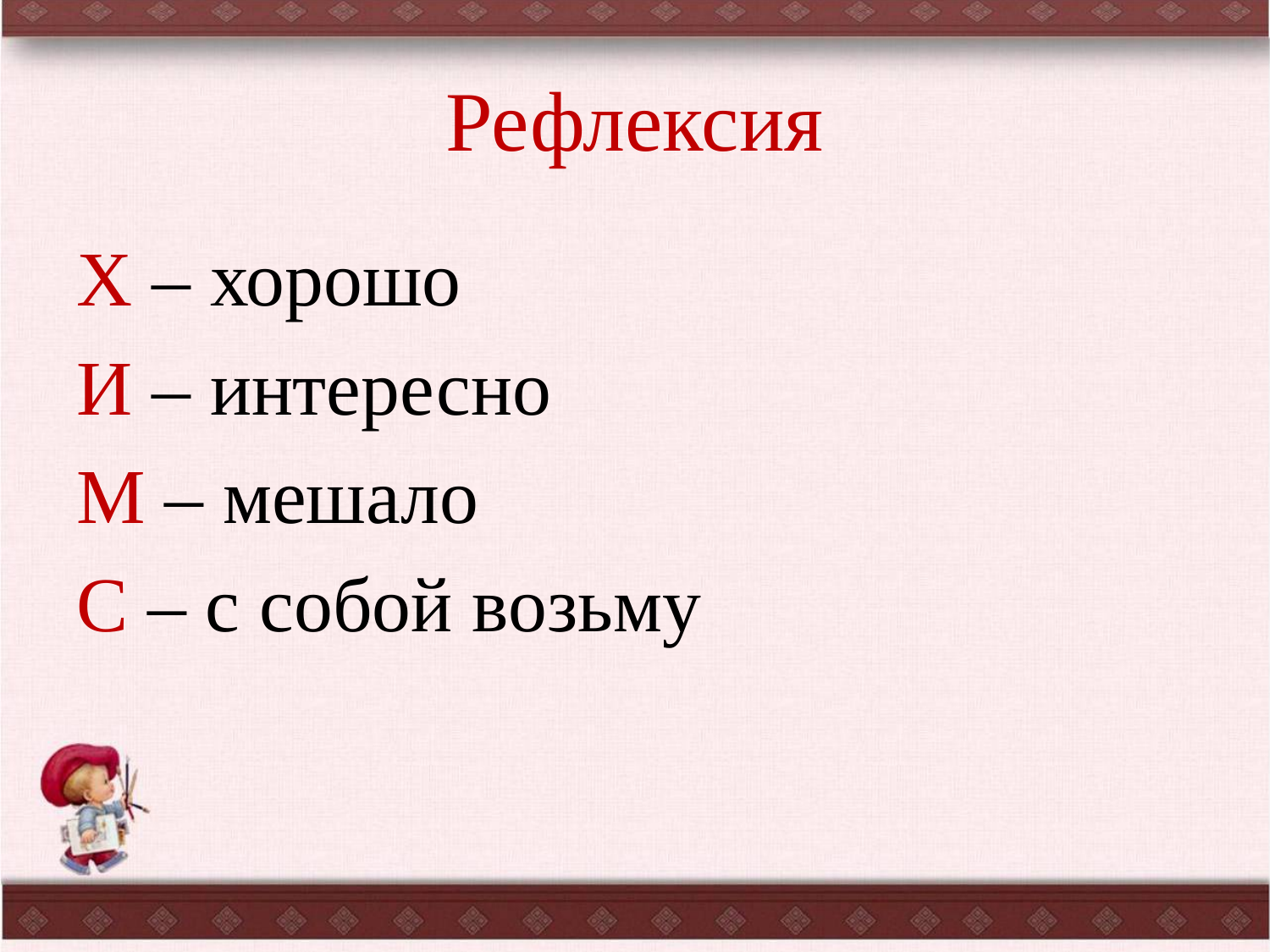

# Рефлексия
Х – хорошо
И – интересно
М – мешало
С – с собой возьму